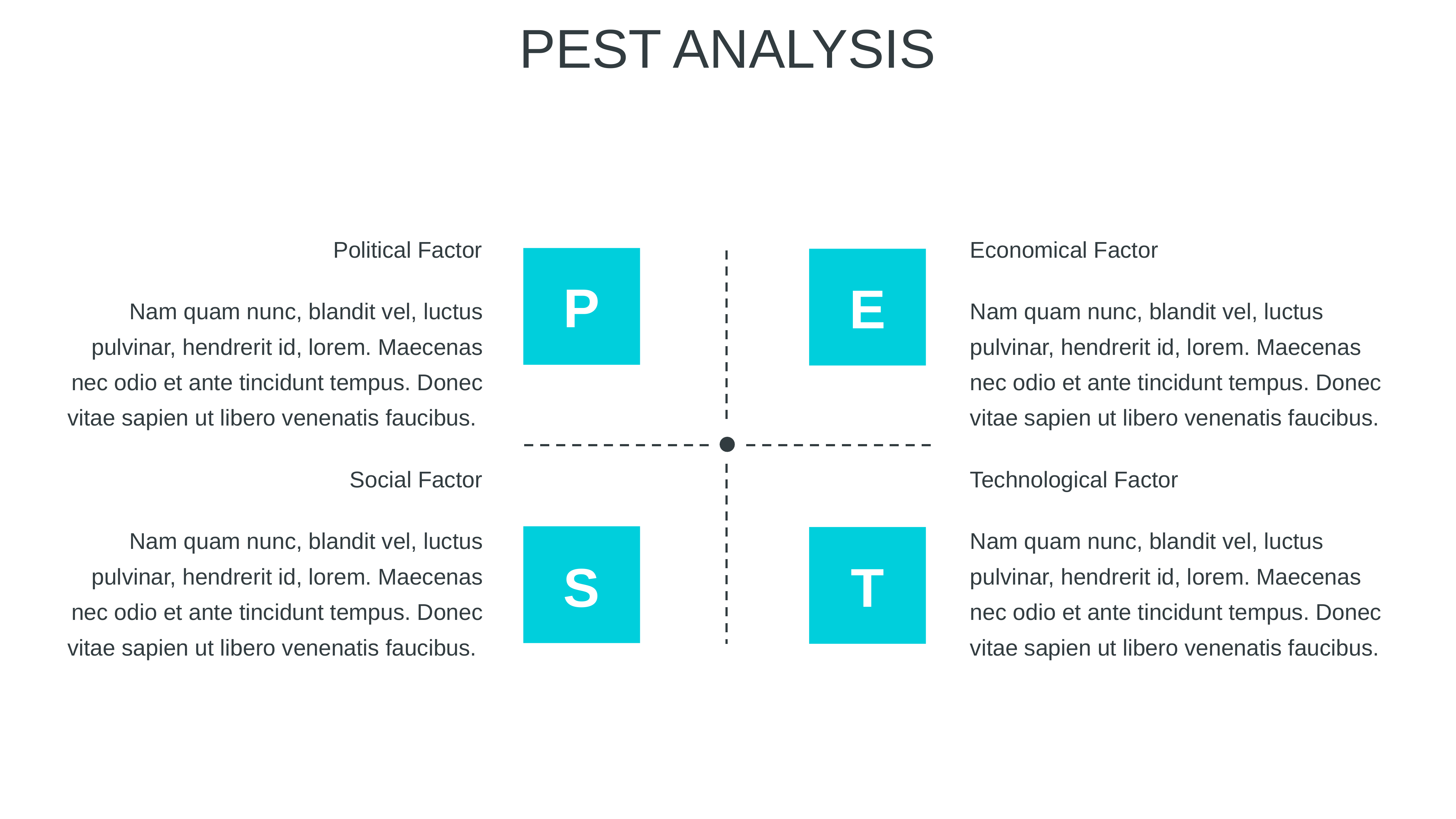

PEST ANALYSIS
Political Factor
Economical Factor

P
E
Nam quam nunc, blandit vel, luctus pulvinar, hendrerit id, lorem. Maecenas nec odio et ante tincidunt tempus. Donec vitae sapien ut libero venenatis faucibus.
Nam quam nunc, blandit vel, luctus pulvinar, hendrerit id, lorem. Maecenas nec odio et ante tincidunt tempus. Donec vitae sapien ut libero venenatis faucibus.

Social Factor
Technological Factor
Nam quam nunc, blandit vel, luctus pulvinar, hendrerit id, lorem. Maecenas nec odio et ante tincidunt tempus. Donec vitae sapien ut libero venenatis faucibus.
Nam quam nunc, blandit vel, luctus pulvinar, hendrerit id, lorem. Maecenas nec odio et ante tincidunt tempus. Donec vitae sapien ut libero venenatis faucibus.

S
T